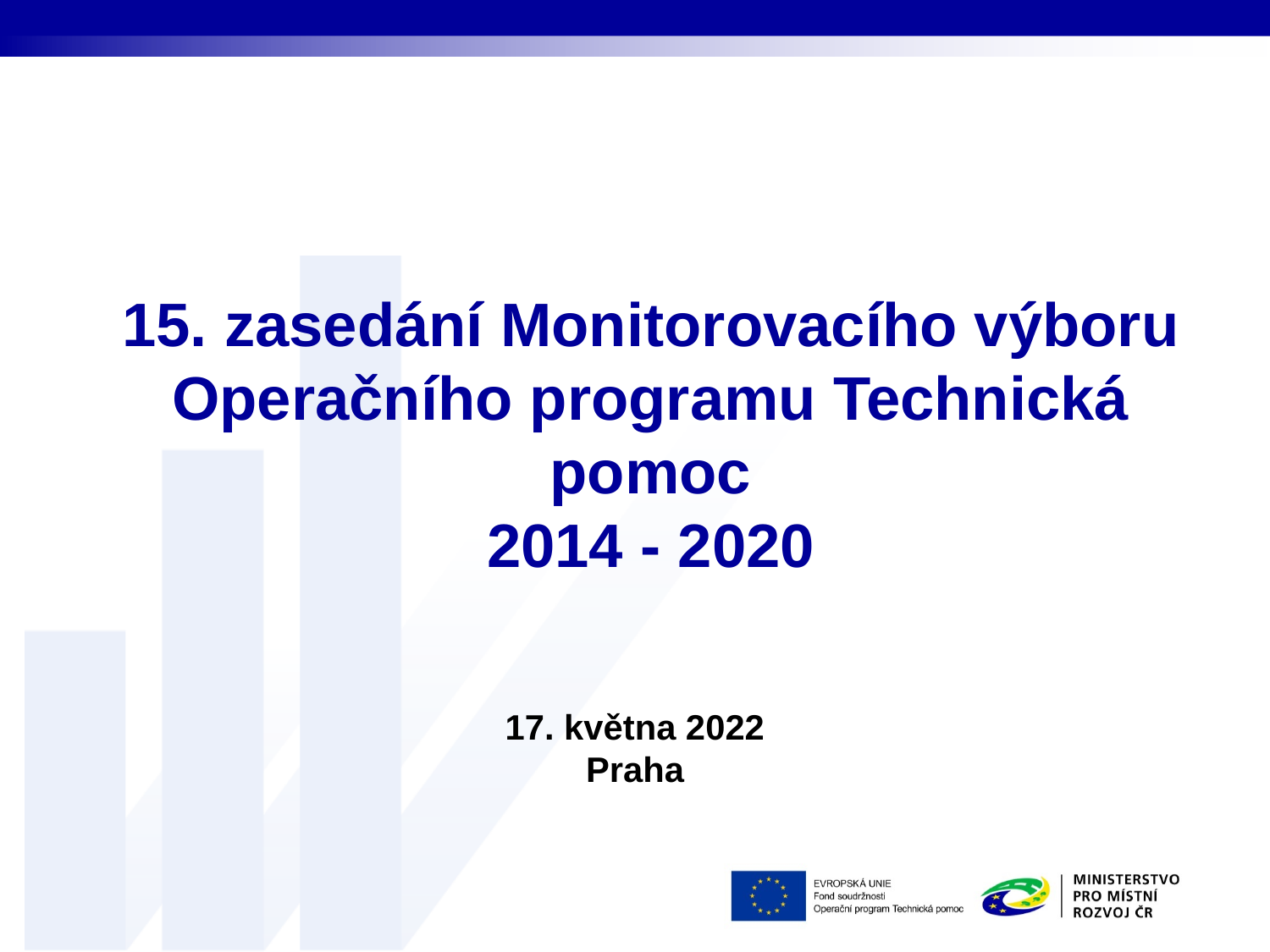

# 15. zasedání Monitorovacího výboru Operačního programu Technická pomoc 2014 - 2020
17. května 2022
Praha